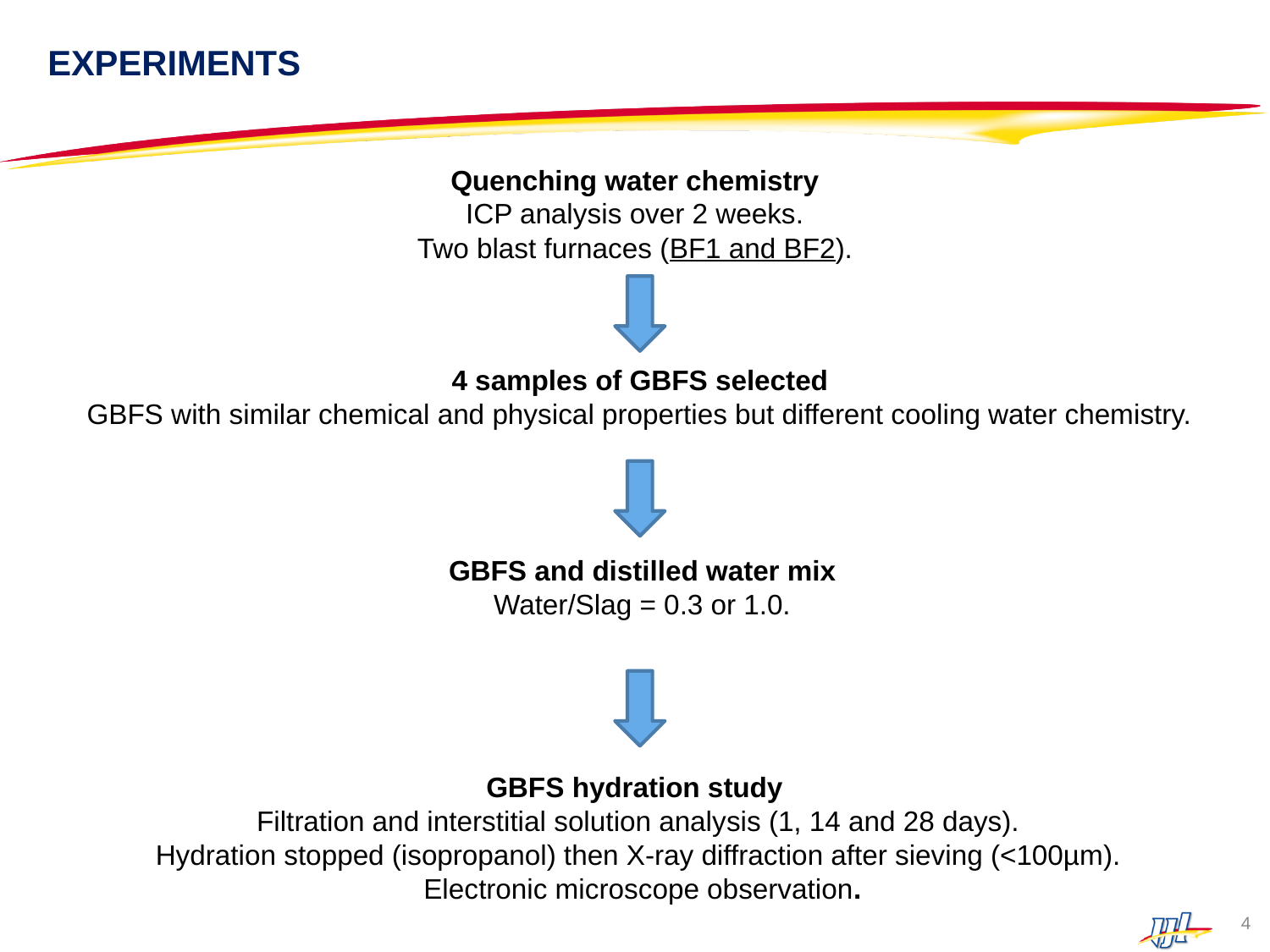

# Experiments
Quenching water chemistry
ICP analysis over 2 weeks.
Two blast furnaces (BF1 and BF2).

4 samples of GBFS selected
GBFS with similar chemical and physical properties but different cooling water chemistry.

GBFS and distilled water mix
Water/Slag = 0.3 or 1.0.

GBFS hydration study
Filtration and interstitial solution analysis (1, 14 and 28 days).
Hydration stopped (isopropanol) then X-ray diffraction after sieving (<100µm).
 Electronic microscope observation.
4